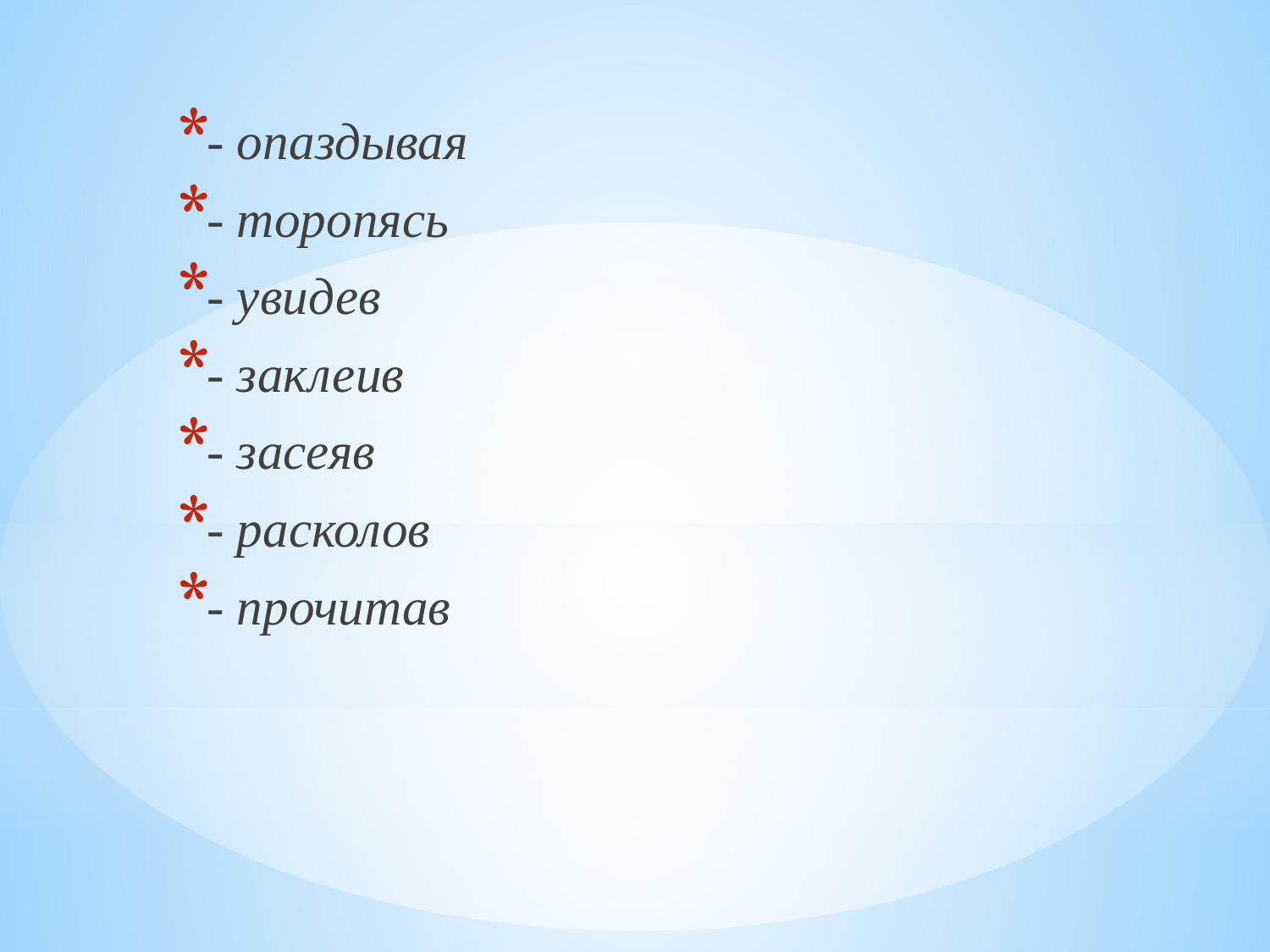

- опаздывая
- торопясь
- увидев
- заклеив
- засеяв
- расколов
- прочитав

#